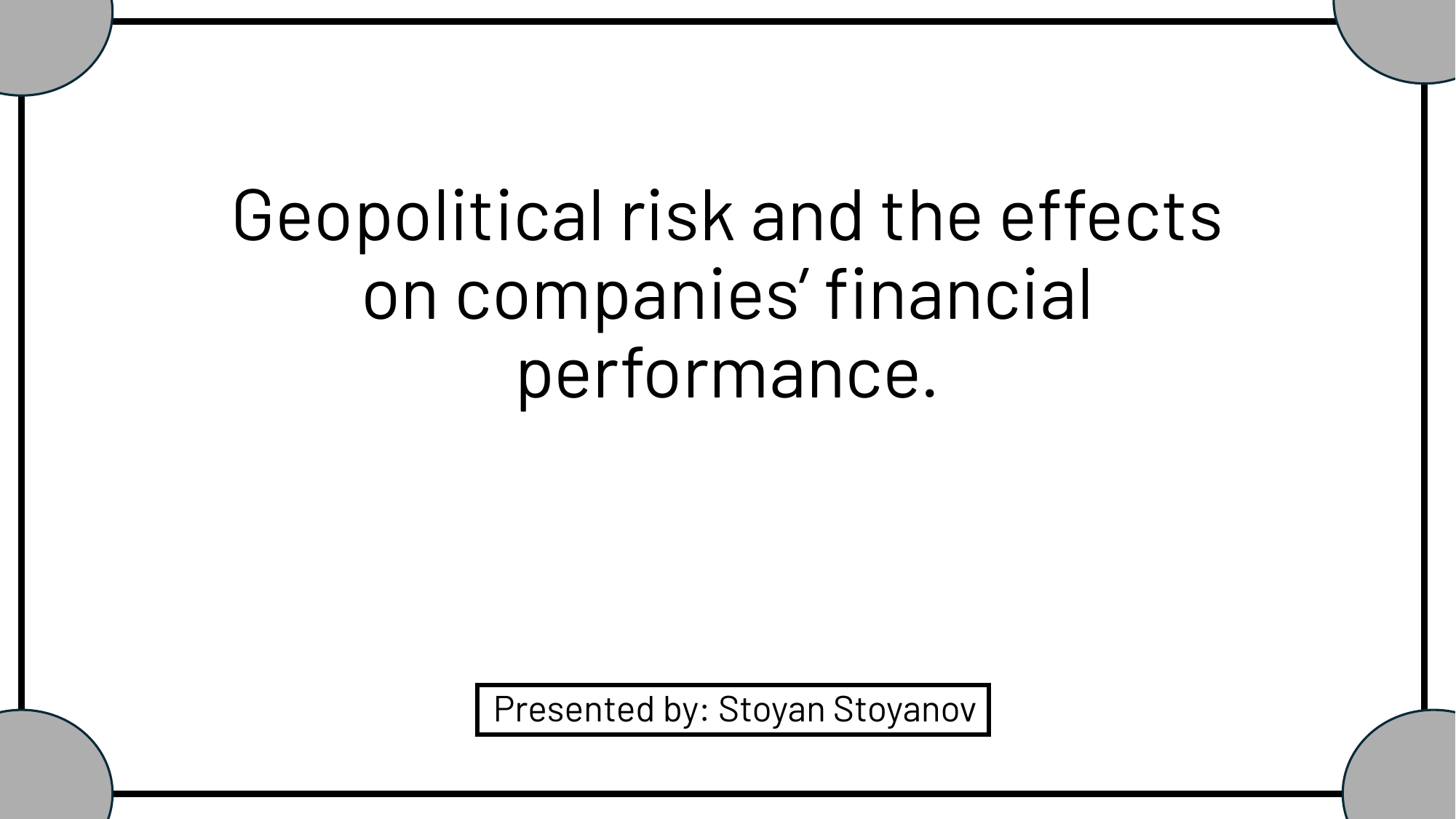

# Geopolitical risk and the effects on companies’ financial performance.
Presented by: Stoyan Stoyanov